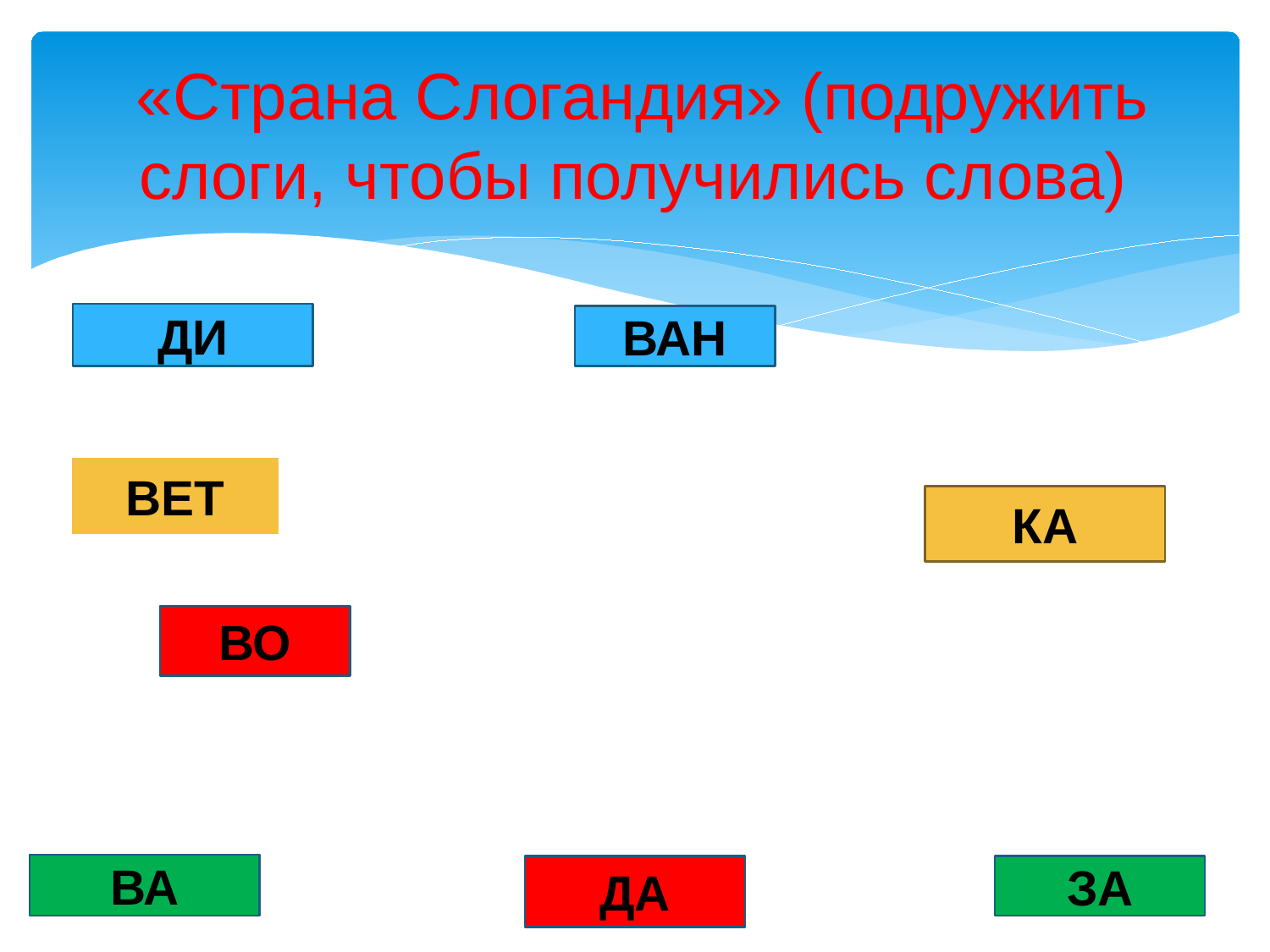

# «Страна Слогандия» (подружить слоги, чтобы получились слова)
ДИ
ВАН
ВЕТ
КА
ВО
ВА
ДА
ЗА